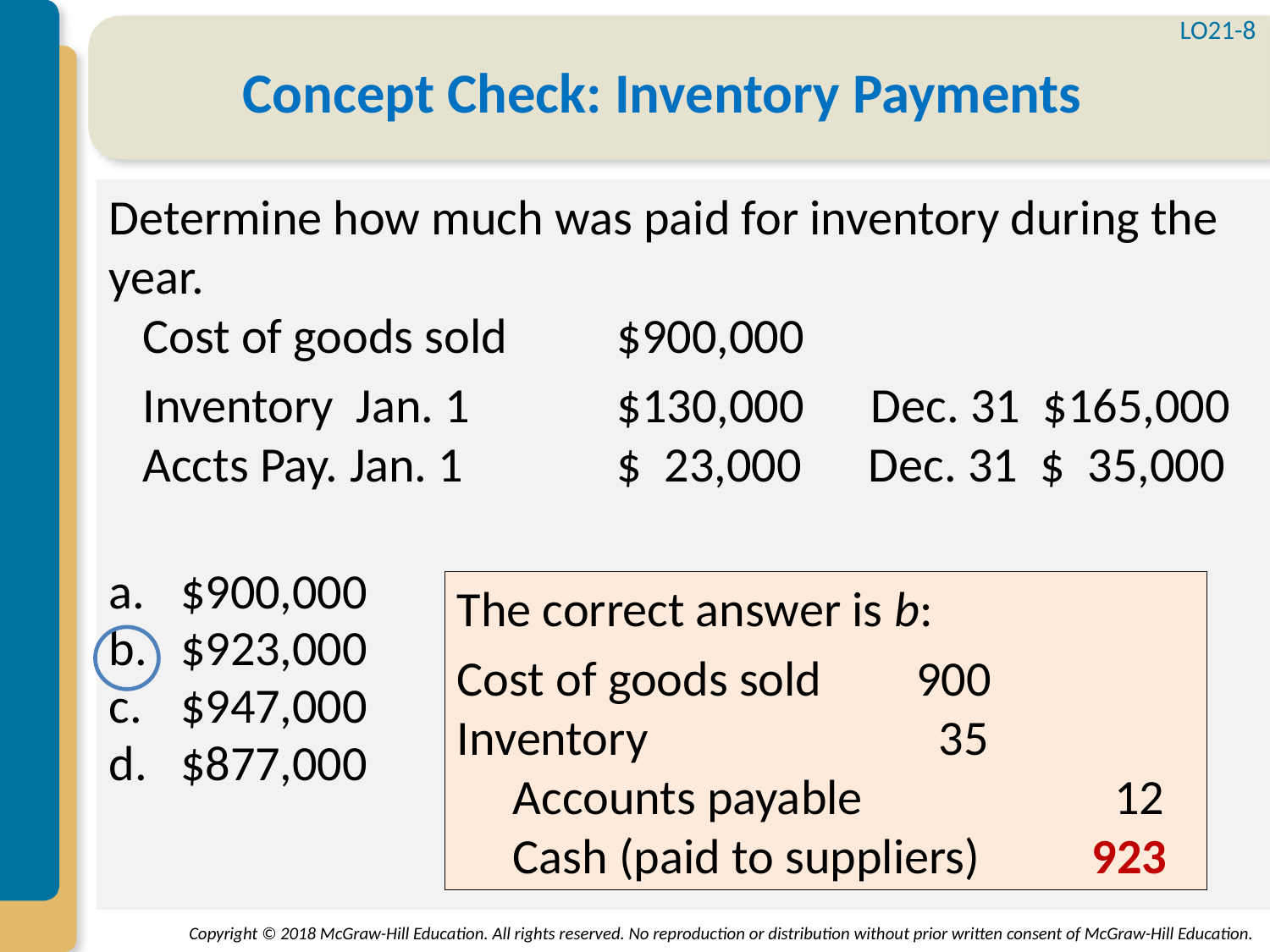

LO21-8
# Concept Check: Inventory Payments
Determine how much was paid for inventory during the year.
   Cost of goods sold 	$900,000
   Inventory  Jan. 1 		$130,000      Dec. 31  $165,000
   Accts Pay. Jan. 1 		$  23,000      Dec. 31  $  35,000

$900,000
$923,000
$947,000
$877,000
The correct answer is b:
Cost of goods sold 	       900
Inventory 		         35
     Accounts payable 		  12
     Cash (paid to suppliers)	923